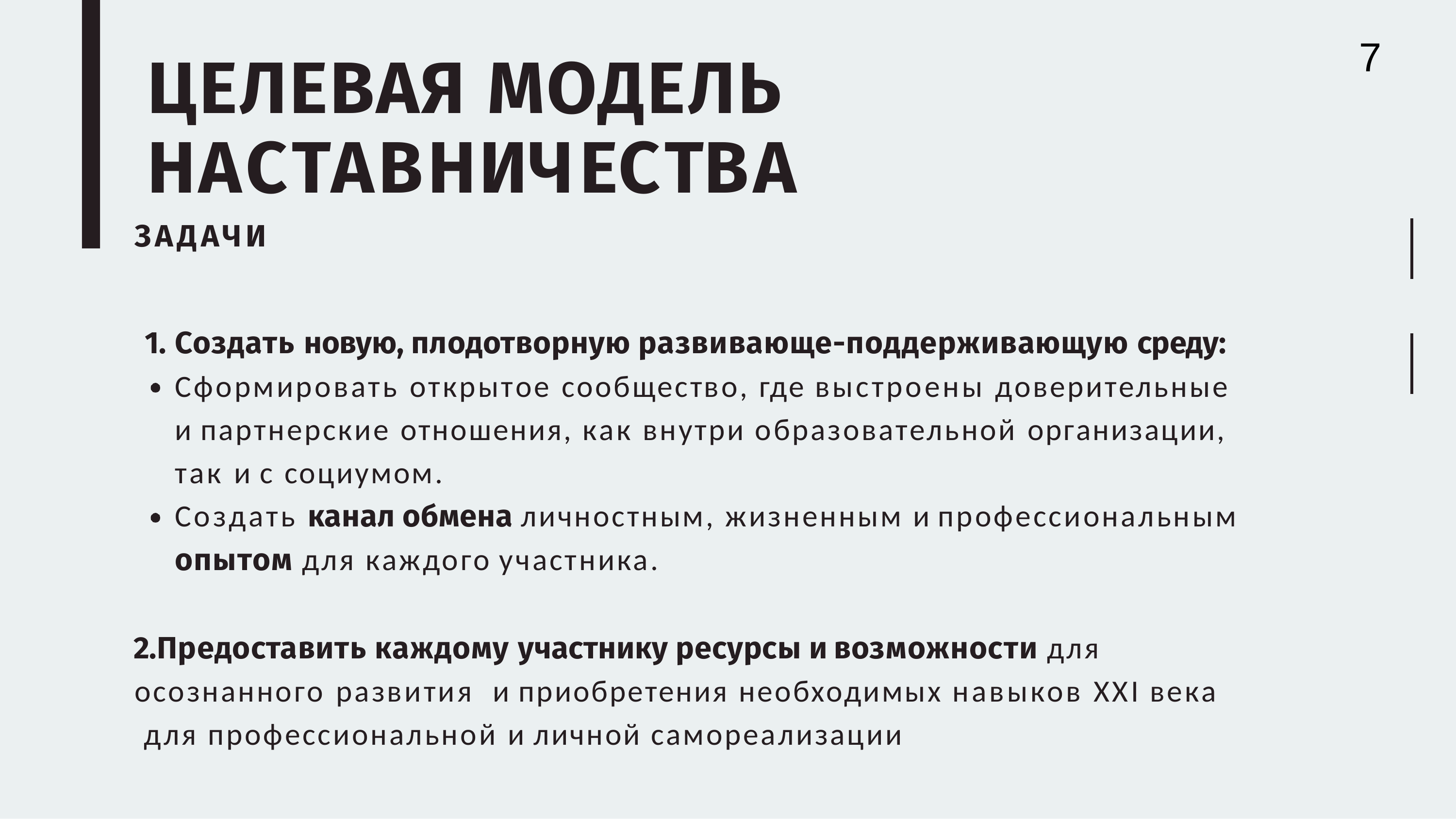

7
# ЦЕЛЕВАЯ МОДЕЛЬ  НАСТАВНИЧЕСТВА
ЗАДАЧИ

Создать новую, плодотворную развивающе-поддерживающую среду:  Сформировать открытое сообщество, где выстроены доверительные  и партнерские отношения, как внутри образовательной организации,  так и с социумом.
Создать канал обмена личностным, жизненным и профессиональным
опытом для каждого участника.

Предоставить каждому участнику ресурсы и возможности для  осознанного развития	и приобретения необходимых навыков XXI века  для профессиональной и личной самореализации